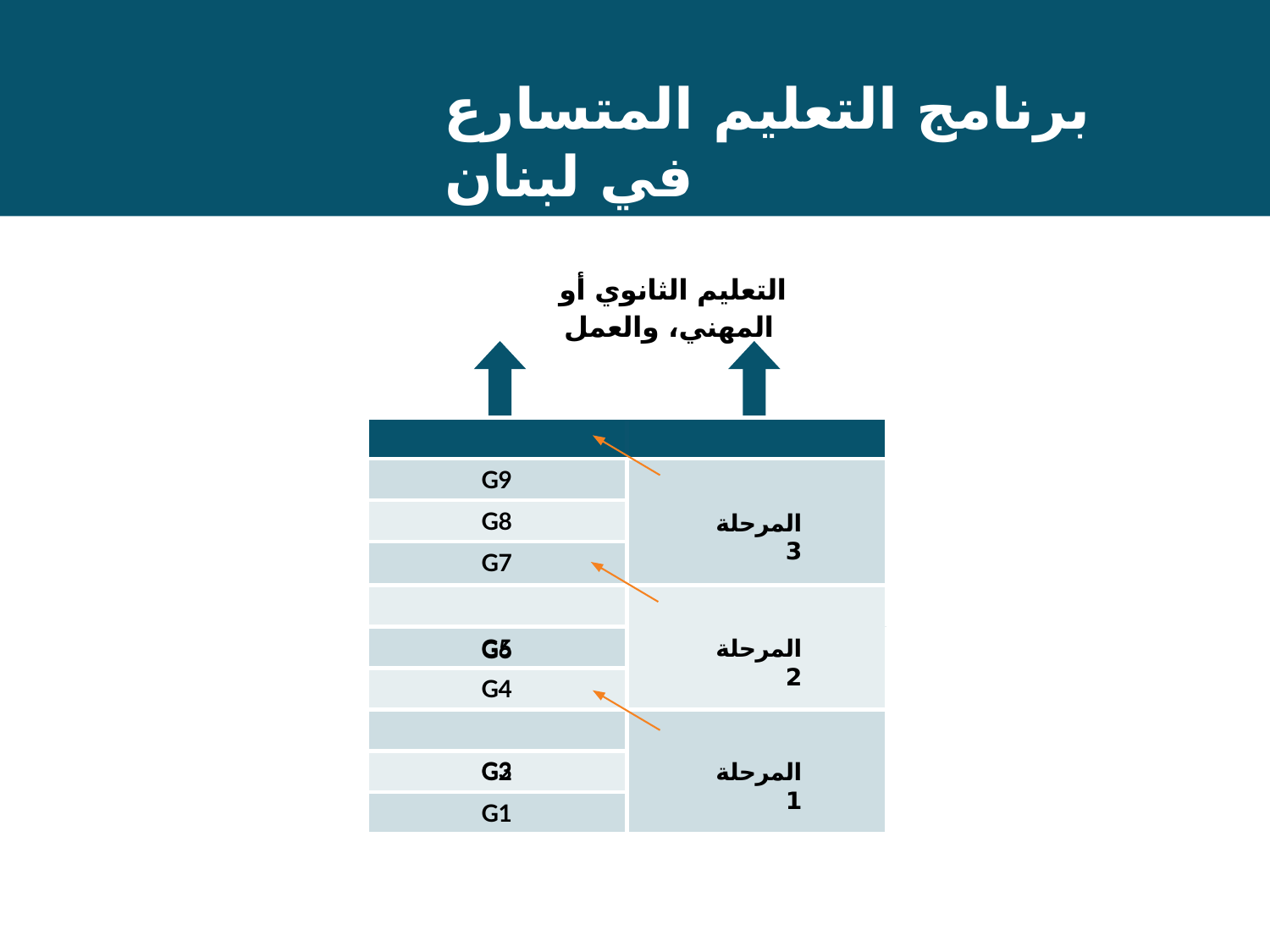

# برنامج التعليم المتسارع في لبنان
التعليم الثانوي أو المهني، والعمل

G9
G8
المرحلة 3
G7  G6

G5
المرحلة 2
G4  G3

G2
المرحلة 1
G1